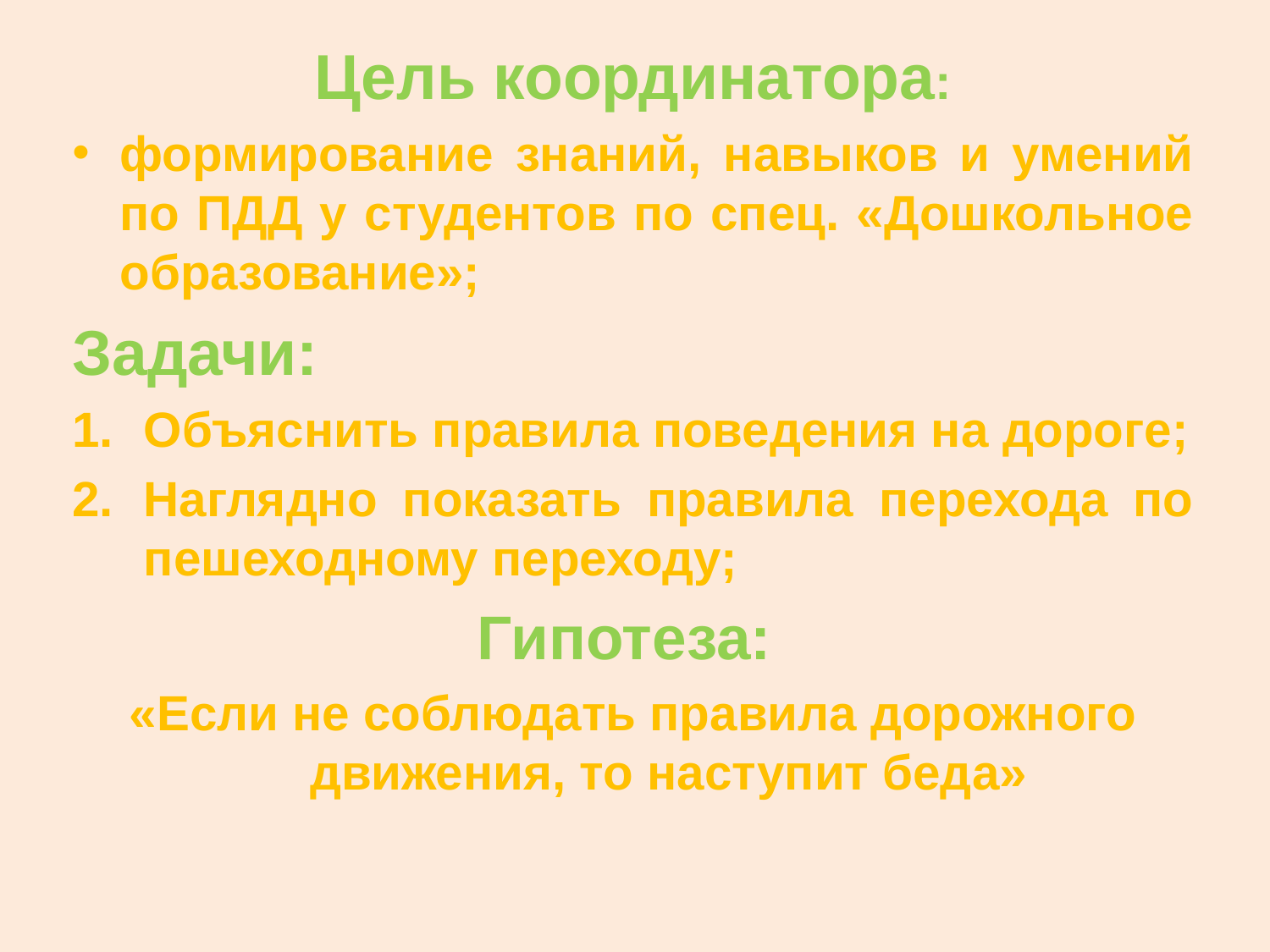

Цель координатора:
формирование знаний, навыков и умений по ПДД у студентов по спец. «Дошкольное образование»;
Задачи:
Объяснить правила поведения на дороге;
Наглядно показать правила перехода по пешеходному переходу;
Гипотеза:
«Если не соблюдать правила дорожного движения, то наступит беда»